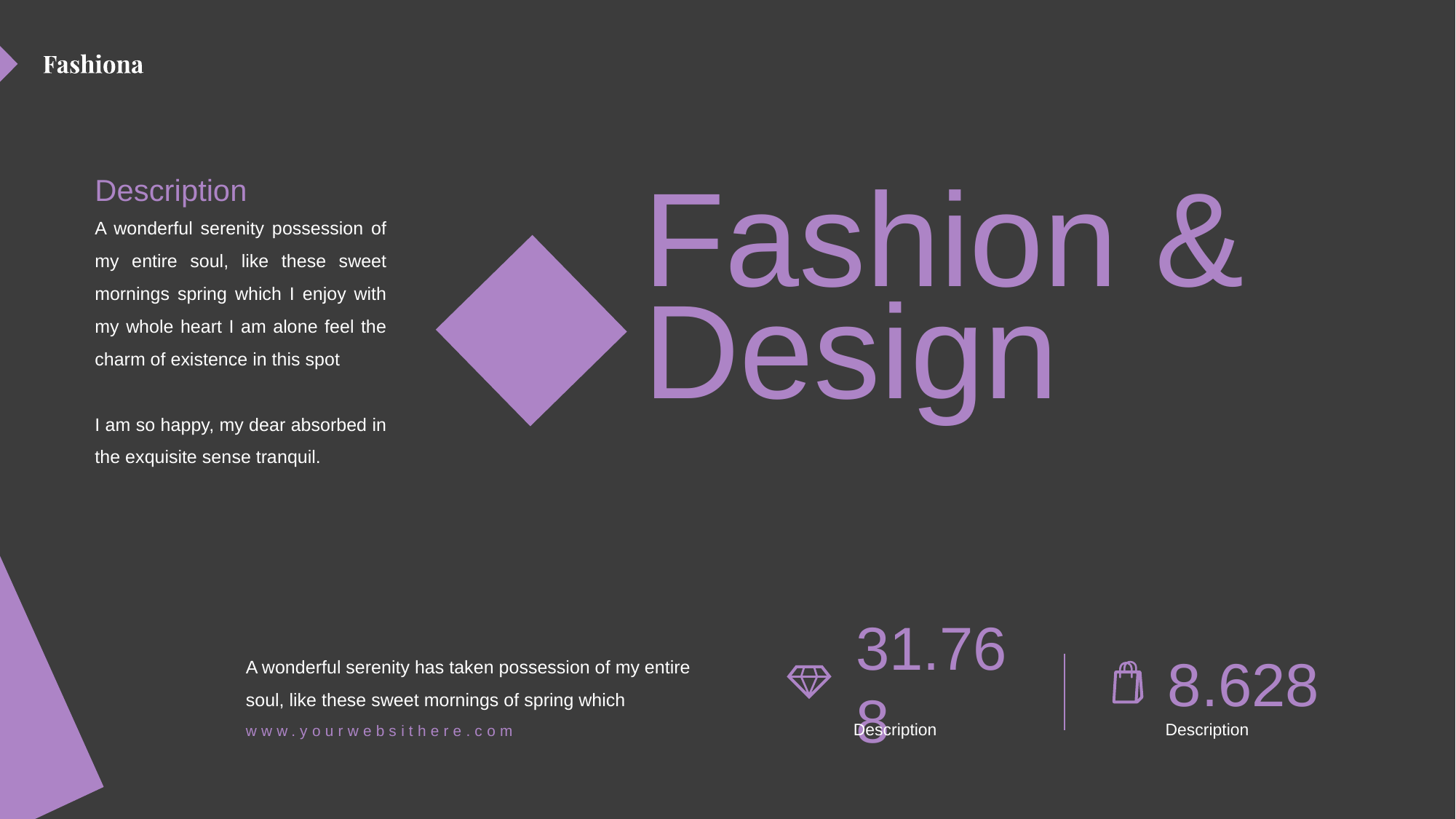

Description
Fashion & Design
A wonderful serenity possession of my entire soul, like these sweet mornings spring which I enjoy with my whole heart I am alone feel the charm of existence in this spot

I am so happy, my dear absorbed in the exquisite sense tranquil.

A wonderful serenity has taken possession of my entire soul, like these sweet mornings of spring which
31.768
8.628

Description
Description
www.yourwebsithere.com